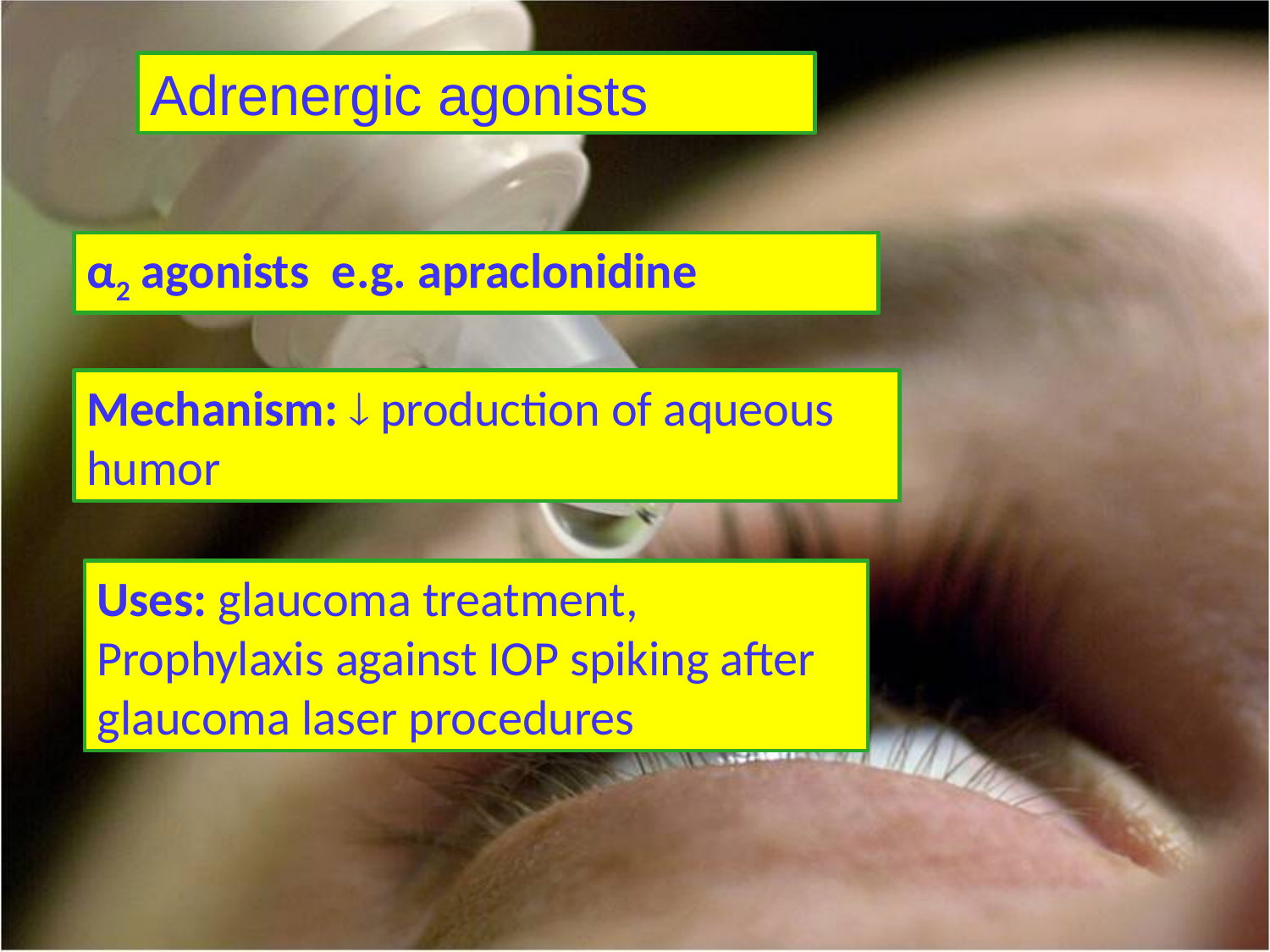

Adrenergic agonists
α2 agonists  e.g. apraclonidine
Mechanism: ↓ production of aqueous humor
Uses: glaucoma treatment,
Prophylaxis against IOP spiking after
glaucoma laser procedures